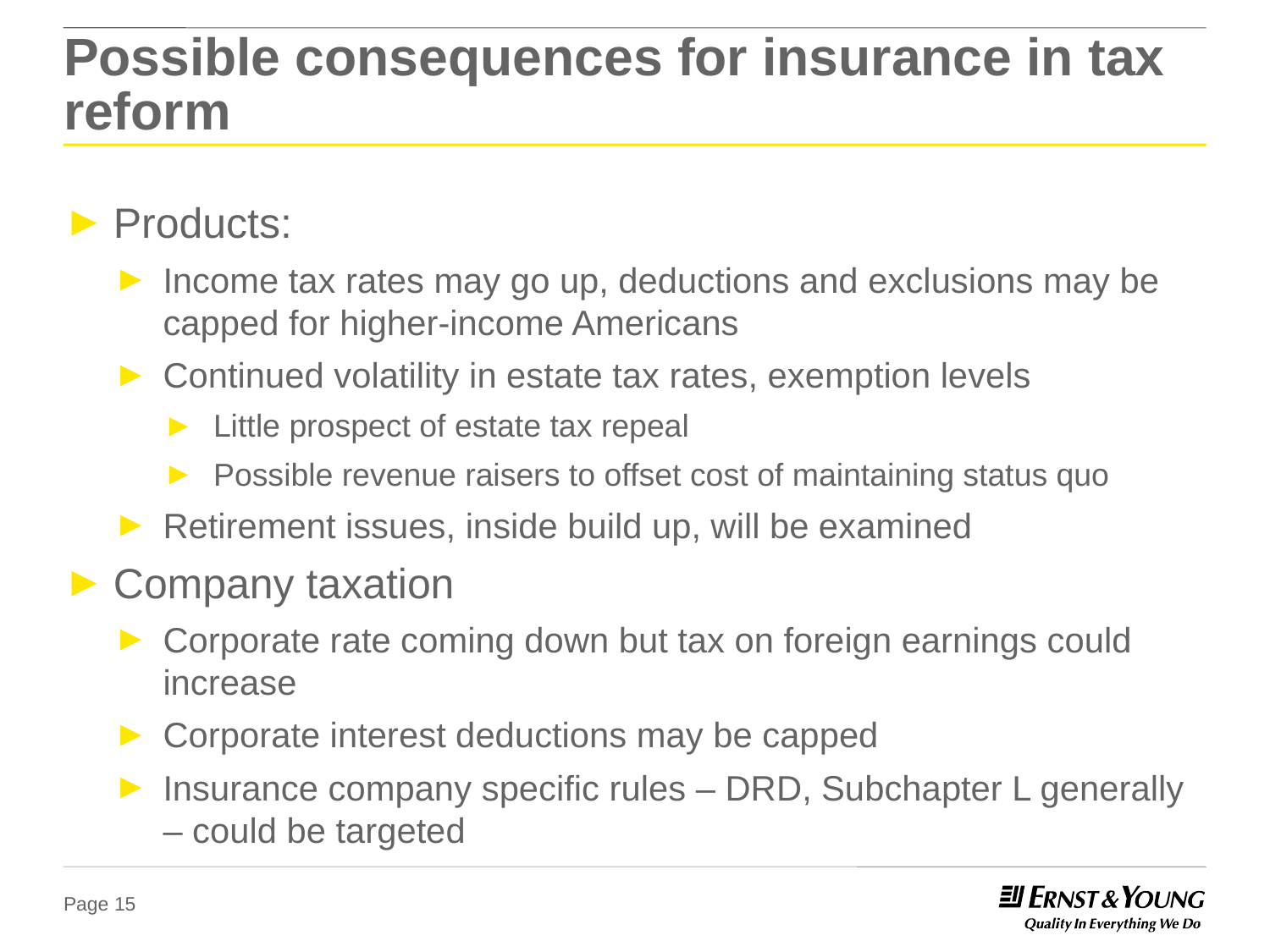

# Possible consequences for insurance in tax reform
Products:
Income tax rates may go up, deductions and exclusions may be capped for higher-income Americans
Continued volatility in estate tax rates, exemption levels
Little prospect of estate tax repeal
Possible revenue raisers to offset cost of maintaining status quo
Retirement issues, inside build up, will be examined
Company taxation
Corporate rate coming down but tax on foreign earnings could increase
Corporate interest deductions may be capped
Insurance company specific rules – DRD, Subchapter L generally – could be targeted